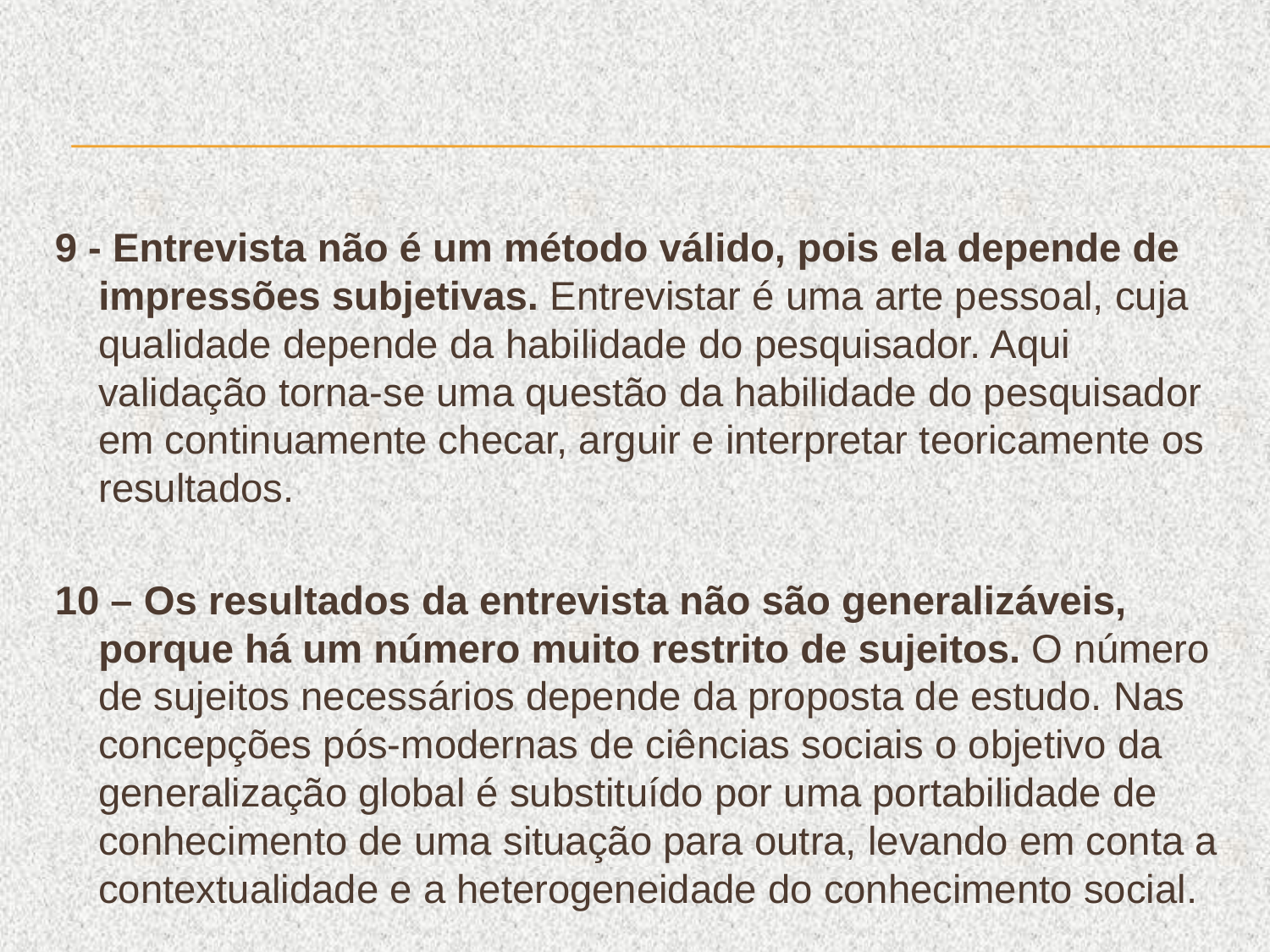

9 - Entrevista não é um método válido, pois ela depende de impressões subjetivas. Entrevistar é uma arte pessoal, cuja qualidade depende da habilidade do pesquisador. Aqui validação torna-se uma questão da habilidade do pesquisador em continuamente checar, arguir e interpretar teoricamente os resultados.

10 – Os resultados da entrevista não são generalizáveis, porque há um número muito restrito de sujeitos. O número de sujeitos necessários depende da proposta de estudo. Nas concepções pós-modernas de ciências sociais o objetivo da generalização global é substituído por uma portabilidade de conhecimento de uma situação para outra, levando em conta a contextualidade e a heterogeneidade do conhecimento social.